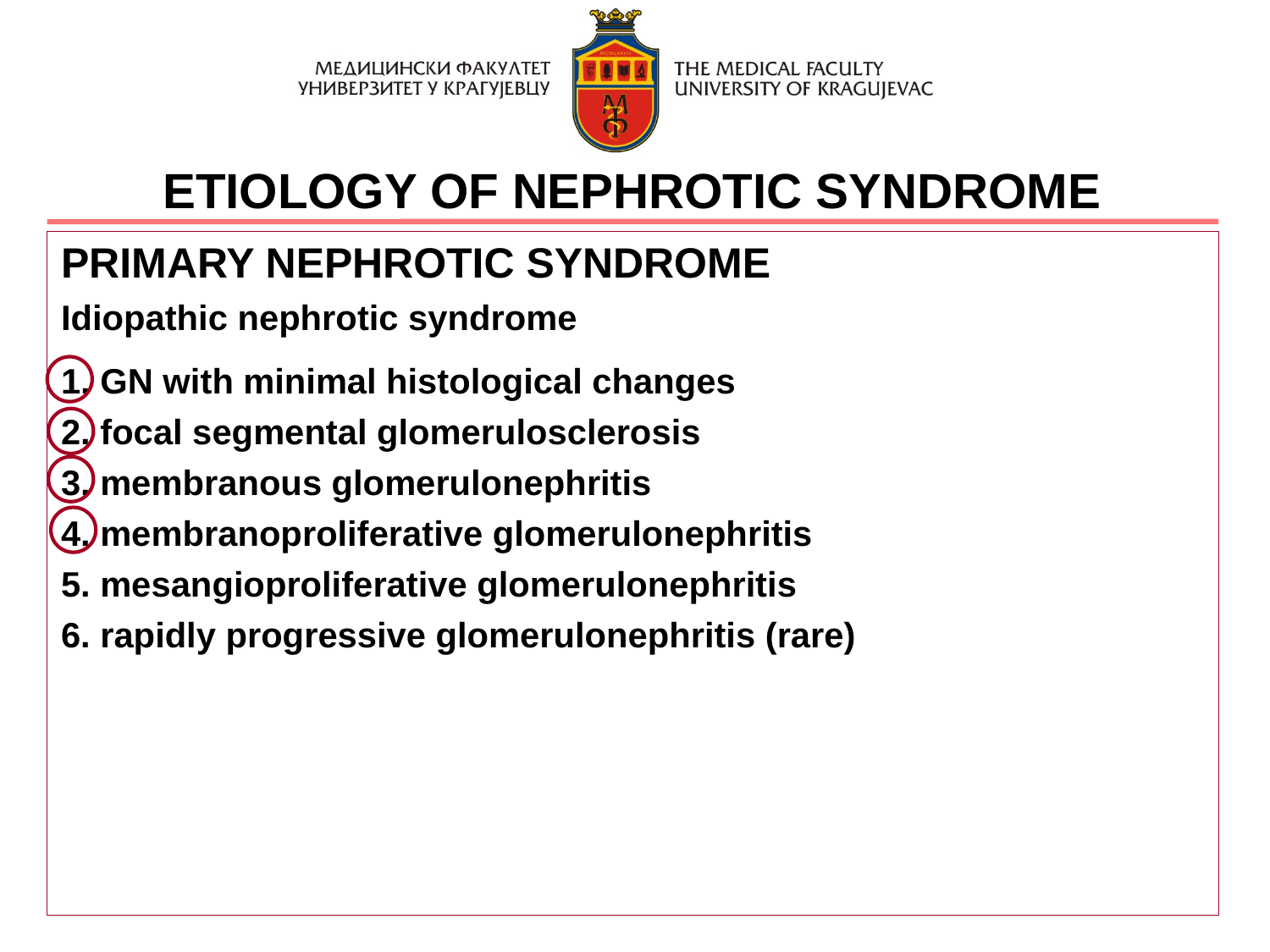

ETIOLOGY OF NEPHROTIC SYNDROME

PRIMARY NEPHROTIC SYNDROME

Idiopathic nephrotic syndrome

1. GN with minimal histological changes

2. focal segmental glomerulosclerosis

3. membranous glomerulonephritis

4. membranoproliferative glomerulonephritis

5. mesangioproliferative glomerulonephritis

6. rapidly progressive glomerulonephritis (rare)